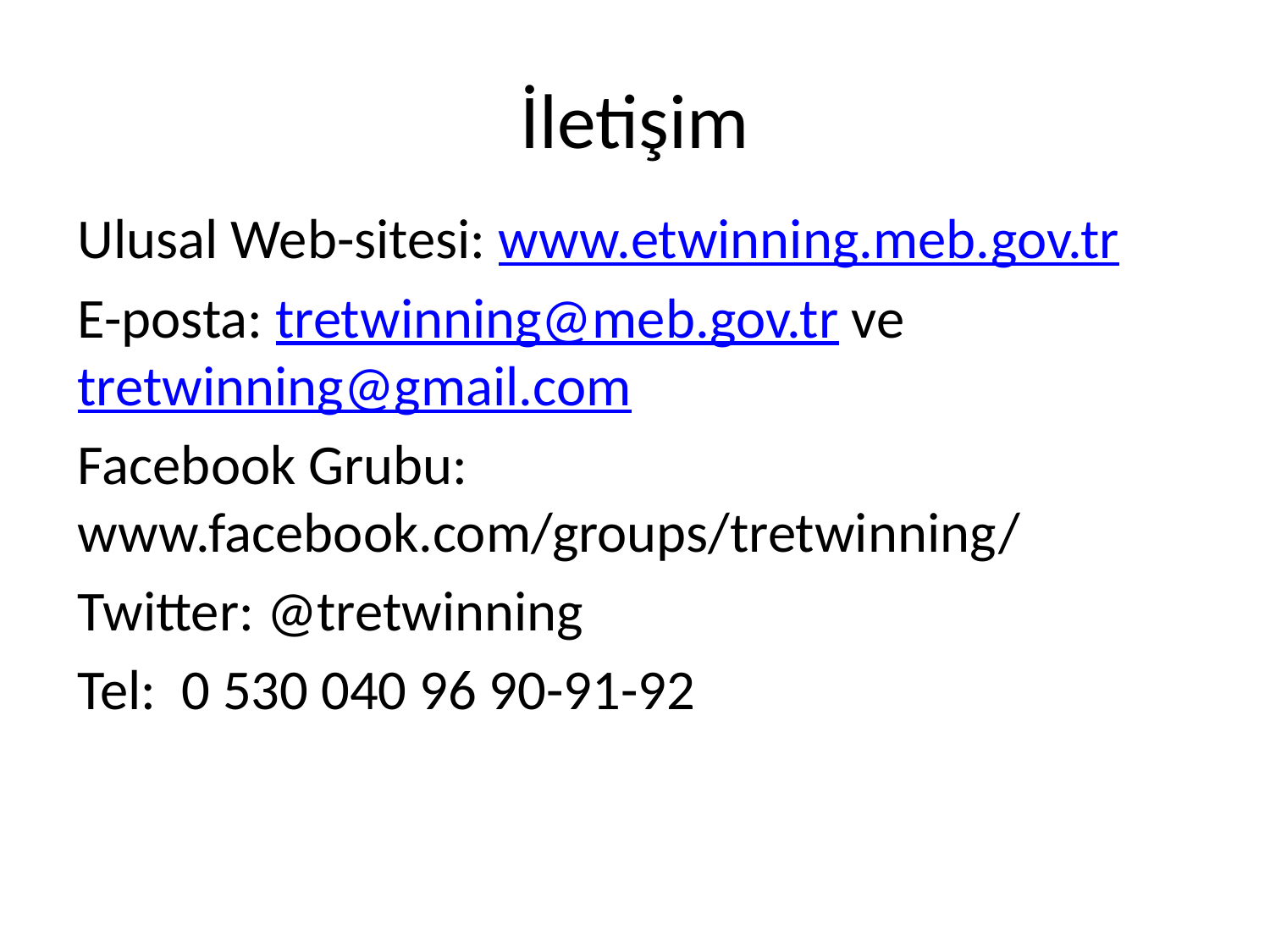

# İletişim
Ulusal Web-sitesi: www.etwinning.meb.gov.tr
E-posta: tretwinning@meb.gov.tr ve tretwinning@gmail.com
Facebook Grubu: www.facebook.com/groups/tretwinning/
Twitter: @tretwinning
Tel:  0 530 040 96 90-91-92